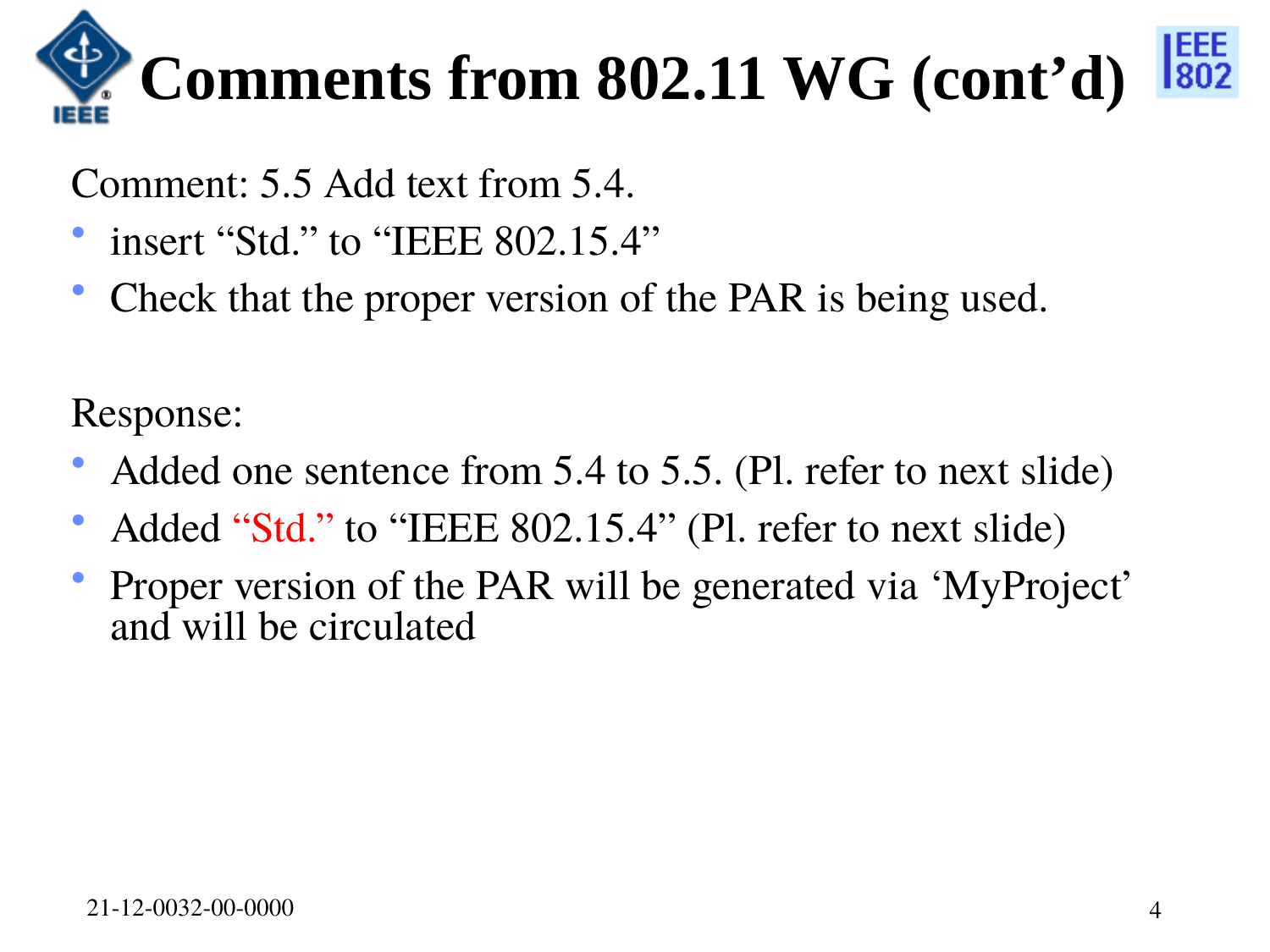

# Comments from 802.11 WG (cont’d)
Comment: 5.5 Add text from 5.4.
insert “Std.” to “IEEE 802.15.4”
Check that the proper version of the PAR is being used.

Response:
Added one sentence from 5.4 to 5.5. (Pl. refer to next slide)
Added “Std.” to “IEEE 802.15.4” (Pl. refer to next slide)
Proper version of the PAR will be generated via ‘MyProject’ and will be circulated

21-12-0032-00-0000
4